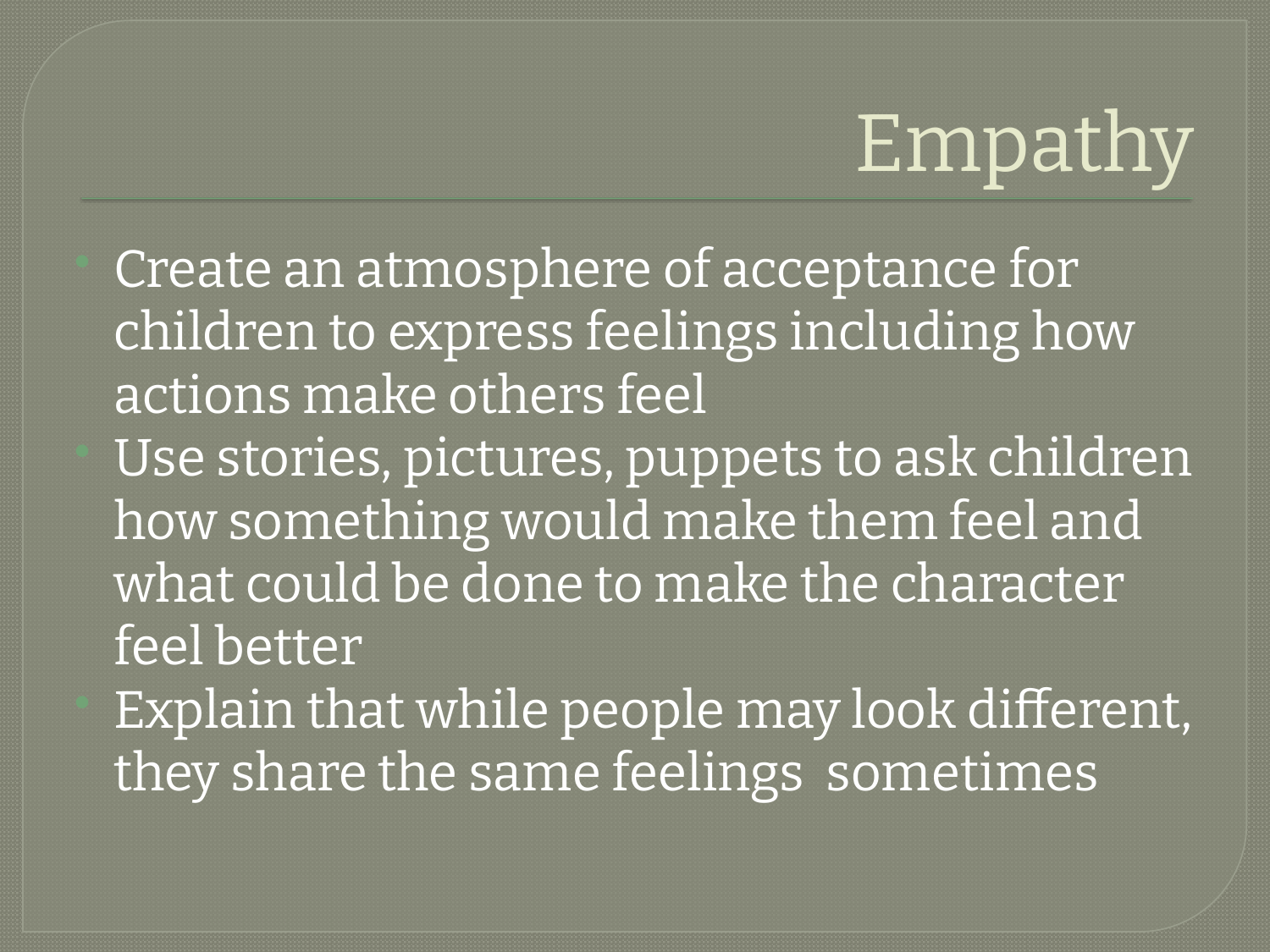

# Empathy
Create an atmosphere of acceptance for children to express feelings including how actions make others feel
Use stories, pictures, puppets to ask children how something would make them feel and what could be done to make the character feel better
Explain that while people may look different, they share the same feelings  sometimes